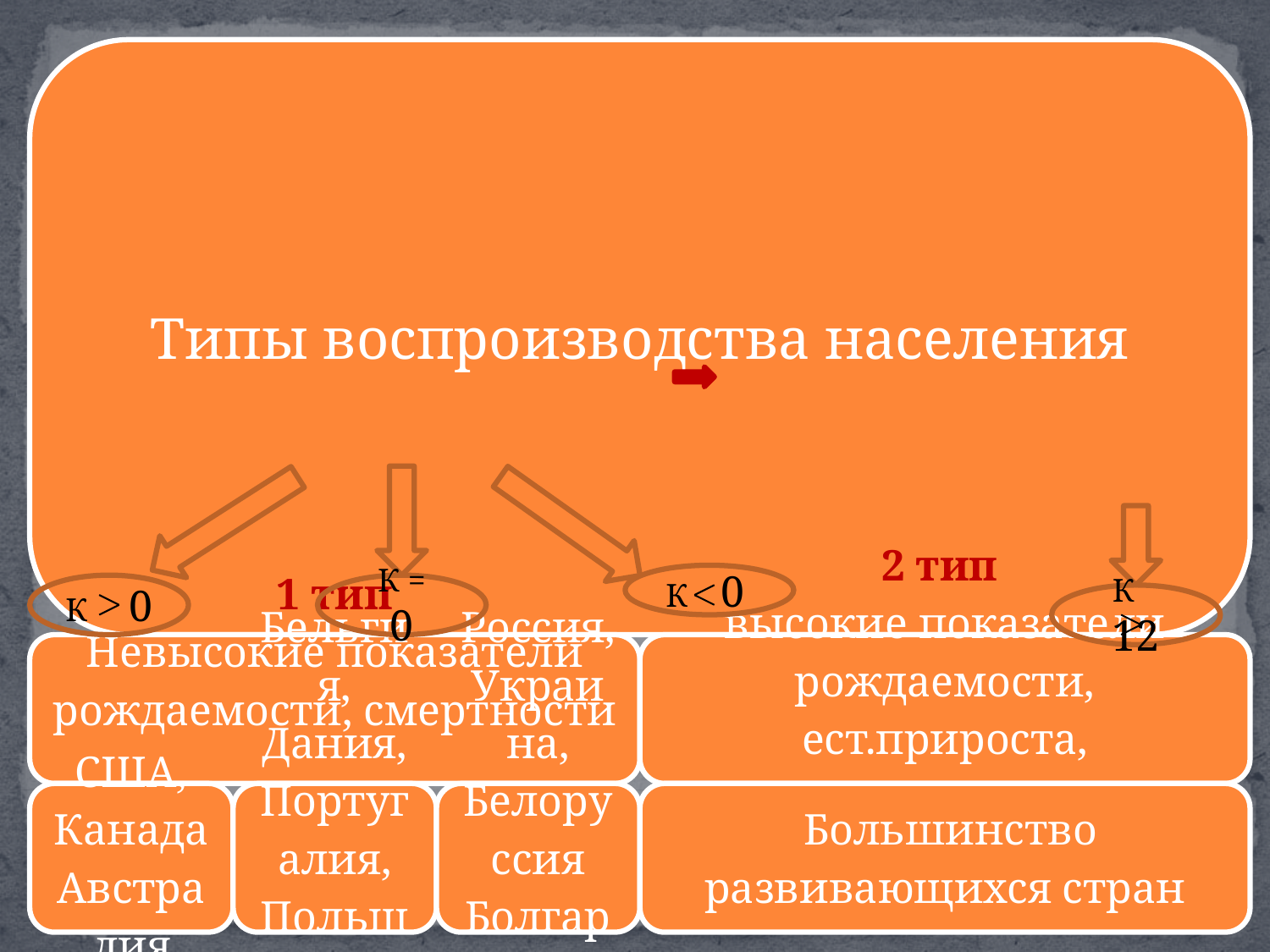

Типы воспроизводства населения
1 тип
естественного прироста
2 тип

К    0
К     0
 К =  0
К    12